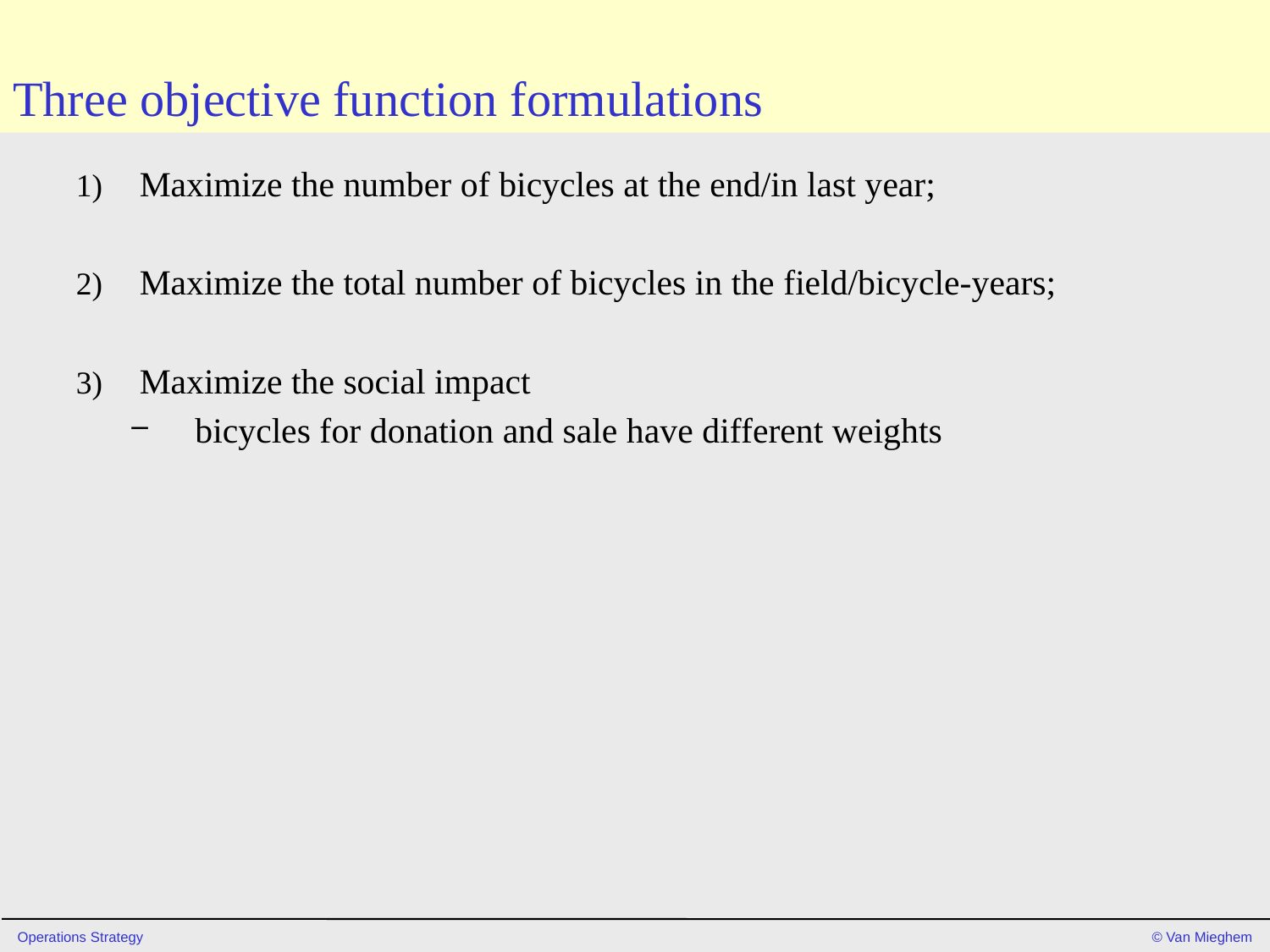

# Three objective function formulations
Maximize the number of bicycles at the end/in last year;

Maximize the total number of bicycles in the field/bicycle-years;

Maximize the social impact
bicycles for donation and sale have different weights